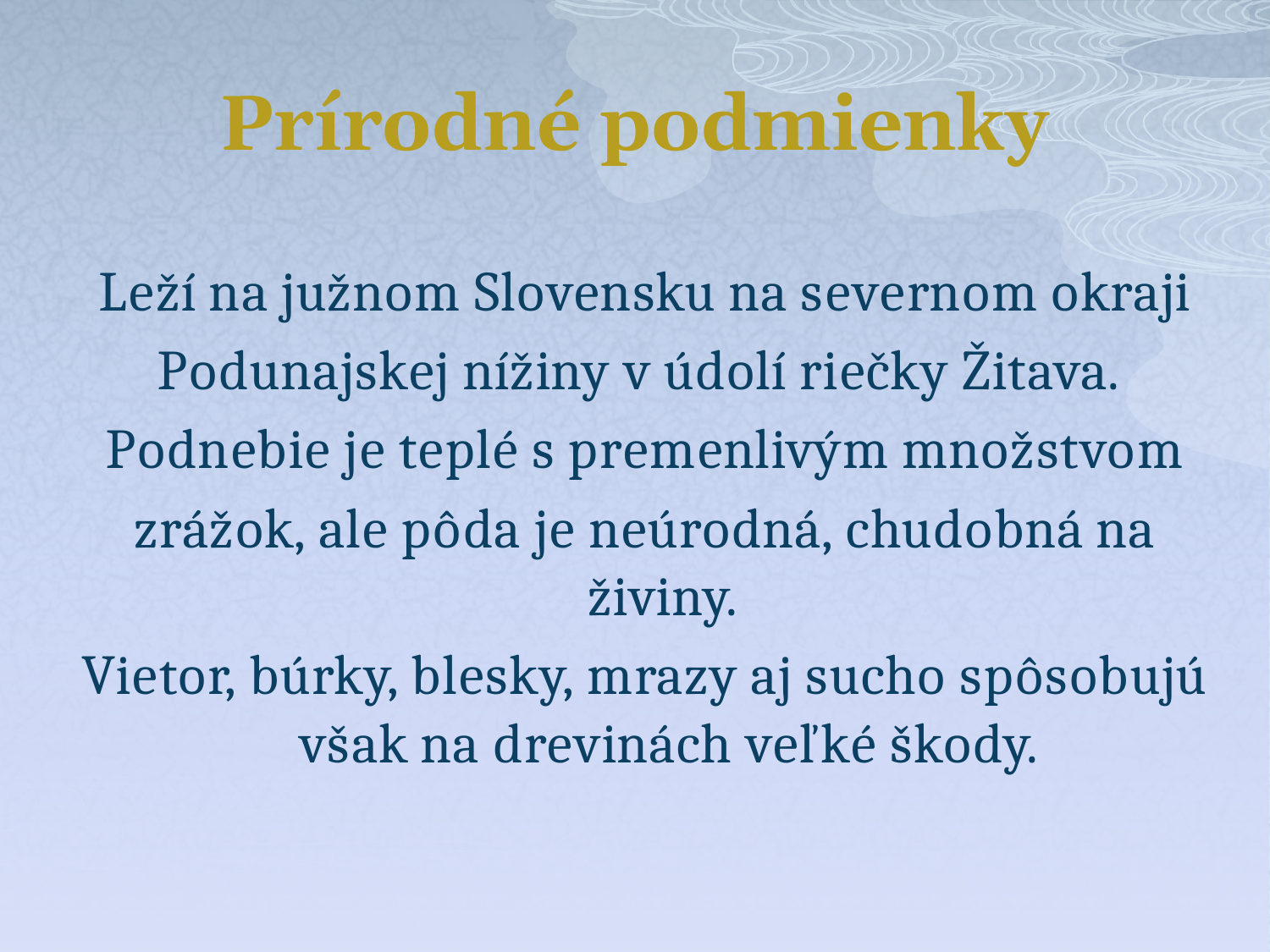

# Prírodné podmienky
Leží na južnom Slovensku na severnom okraji
Podunajskej nížiny v údolí riečky Žitava.
Podnebie je teplé s premenlivým množstvom
zrážok, ale pôda je neúrodná, chudobná na živiny.
Vietor, búrky, blesky, mrazy aj sucho spôsobujú však na drevinách veľké škody.